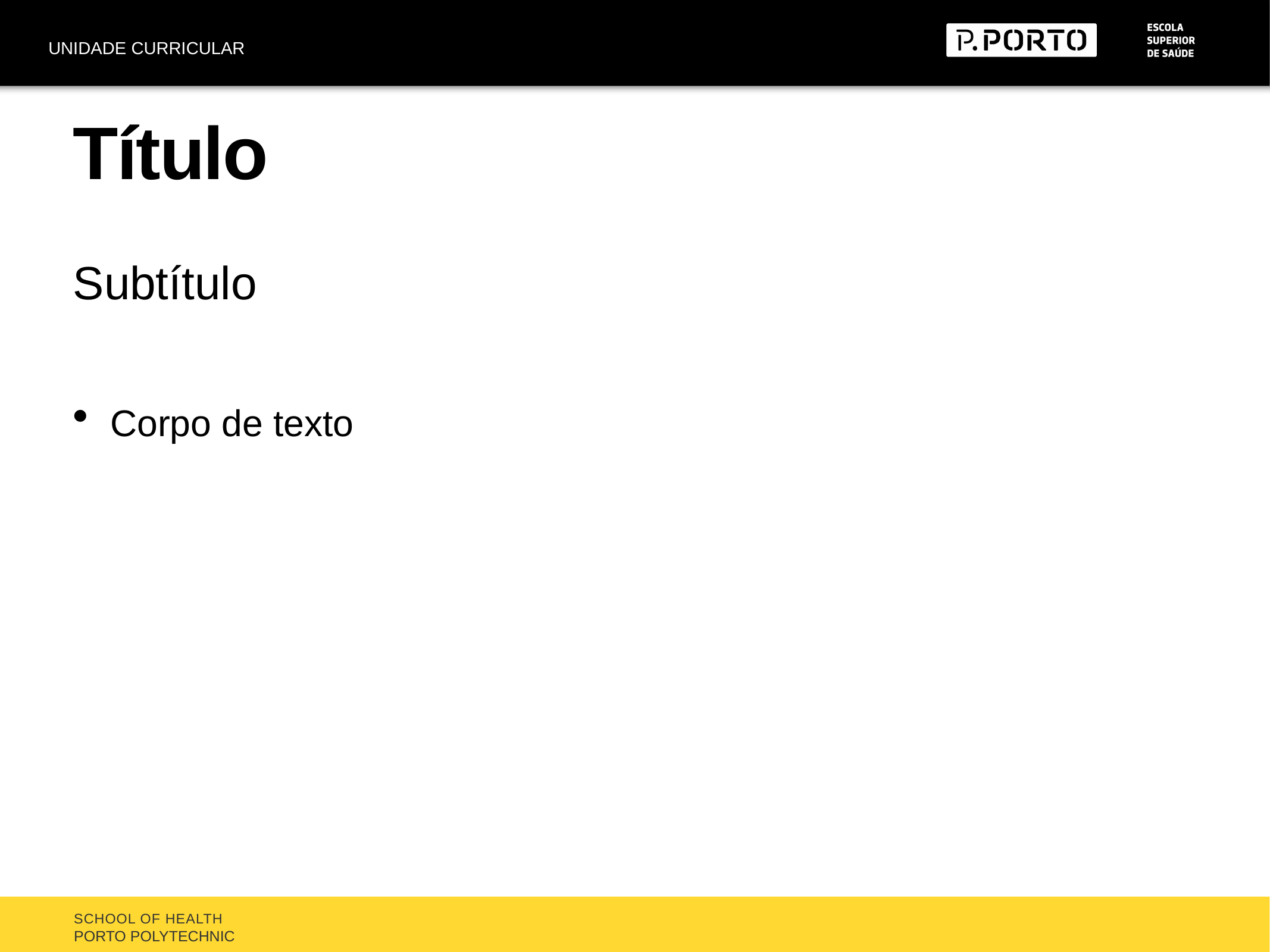

Unidade Curricular
# Título
Subtítulo
Corpo de texto
4